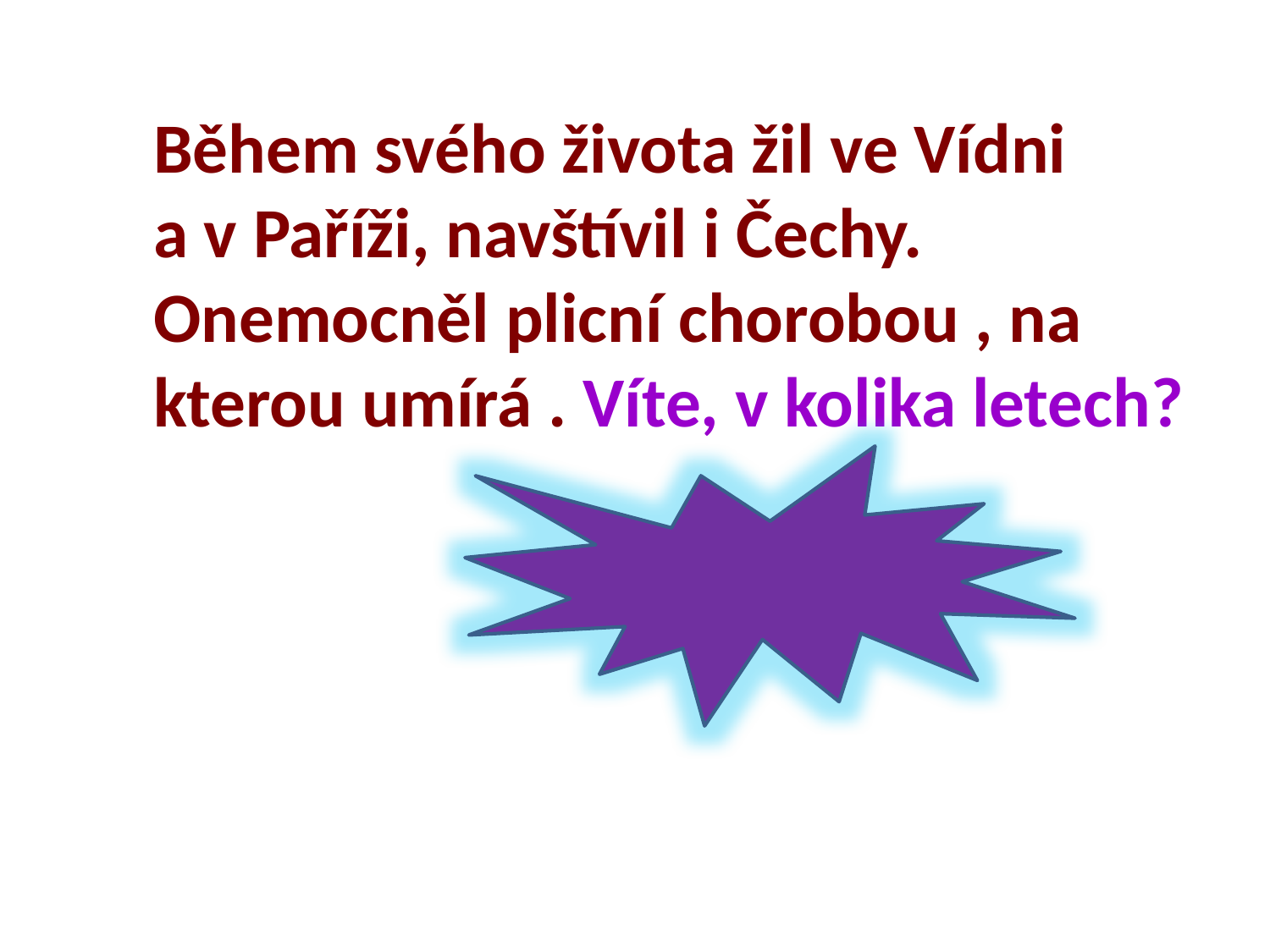

Během svého života žil ve Vídni
a v Paříži, navštívil i Čechy.
Onemocněl plicní chorobou , na
kterou umírá . Víte, v kolika letech?

                                 39